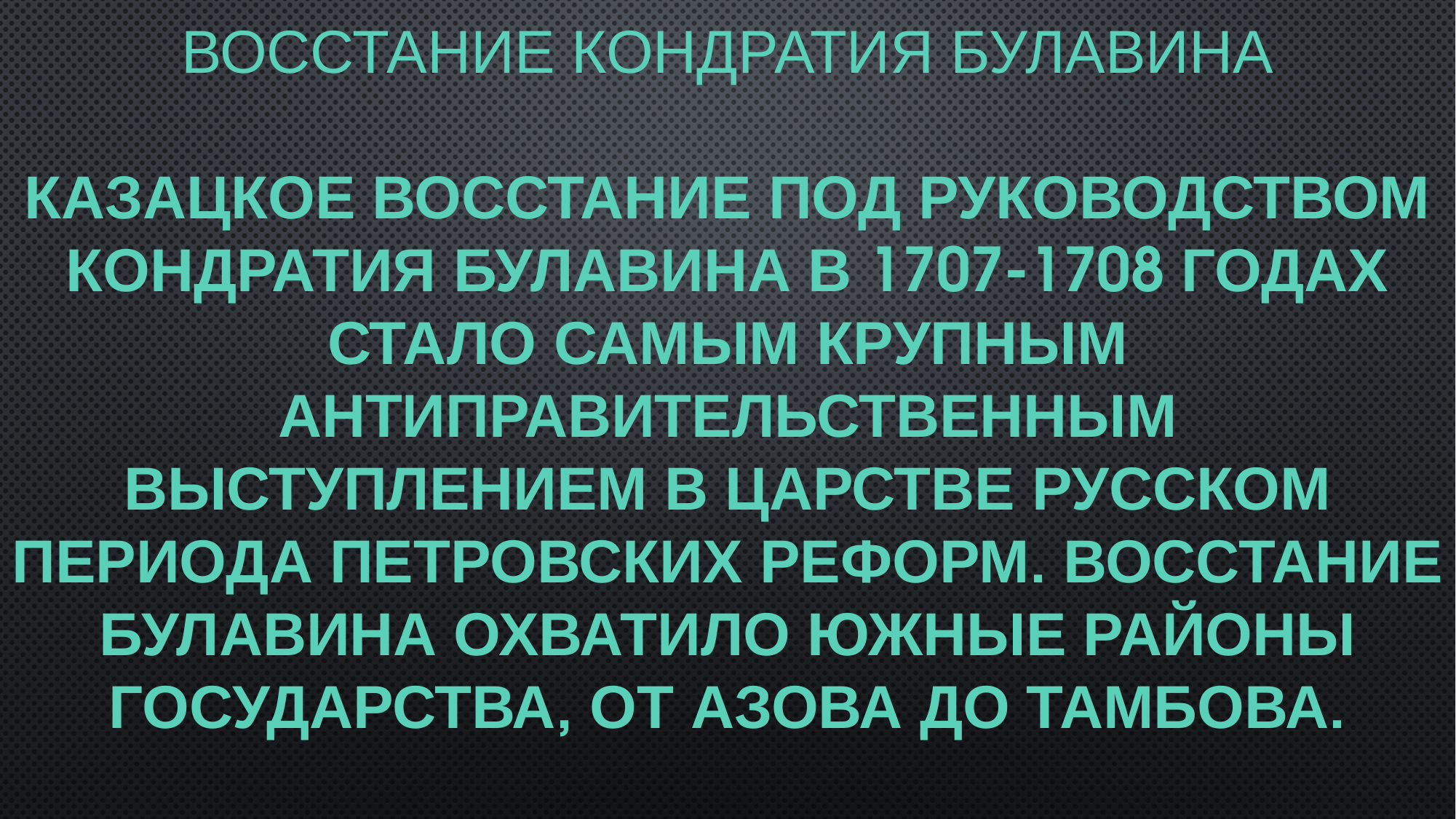

# Восстание Кондратия Булавина Казацкое восстание под руководством Кондратия Булавина в 1707-1708 годах стало самым крупным антиправительственным выступлением в царстве Русском периода петровских реформ. Восстание Булавина охватило южные районы государства, от Азова до Тамбова.